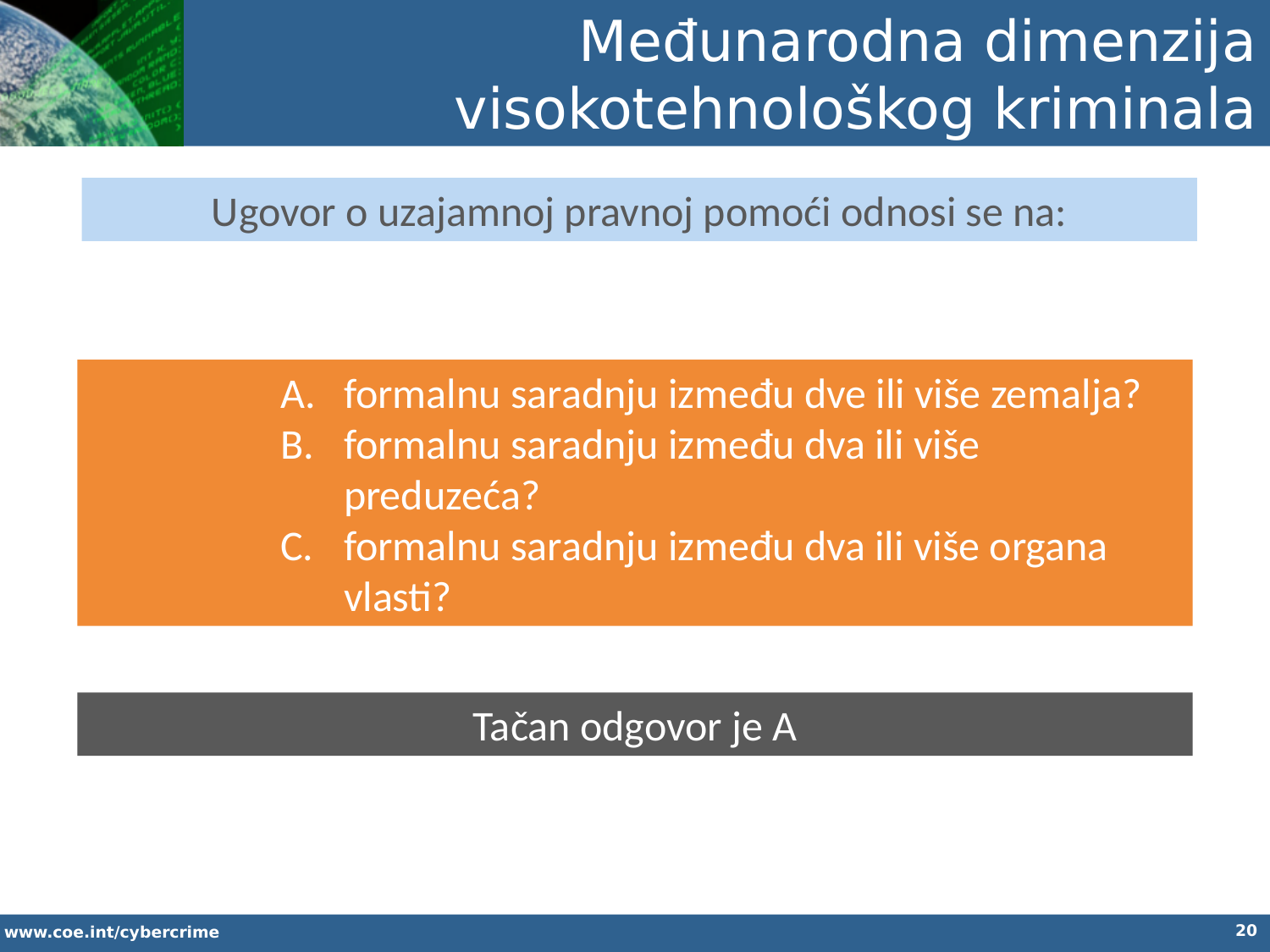

Međunarodna dimenzija visokotehnološkog kriminala
Ugovor o uzajamnoj pravnoj pomoći odnosi se na:
formalnu saradnju između dve ili više zemalja?
formalnu saradnju između dva ili više preduzeća?
formalnu saradnju između dva ili više organa vlasti?
Tačan odgovor je A
20